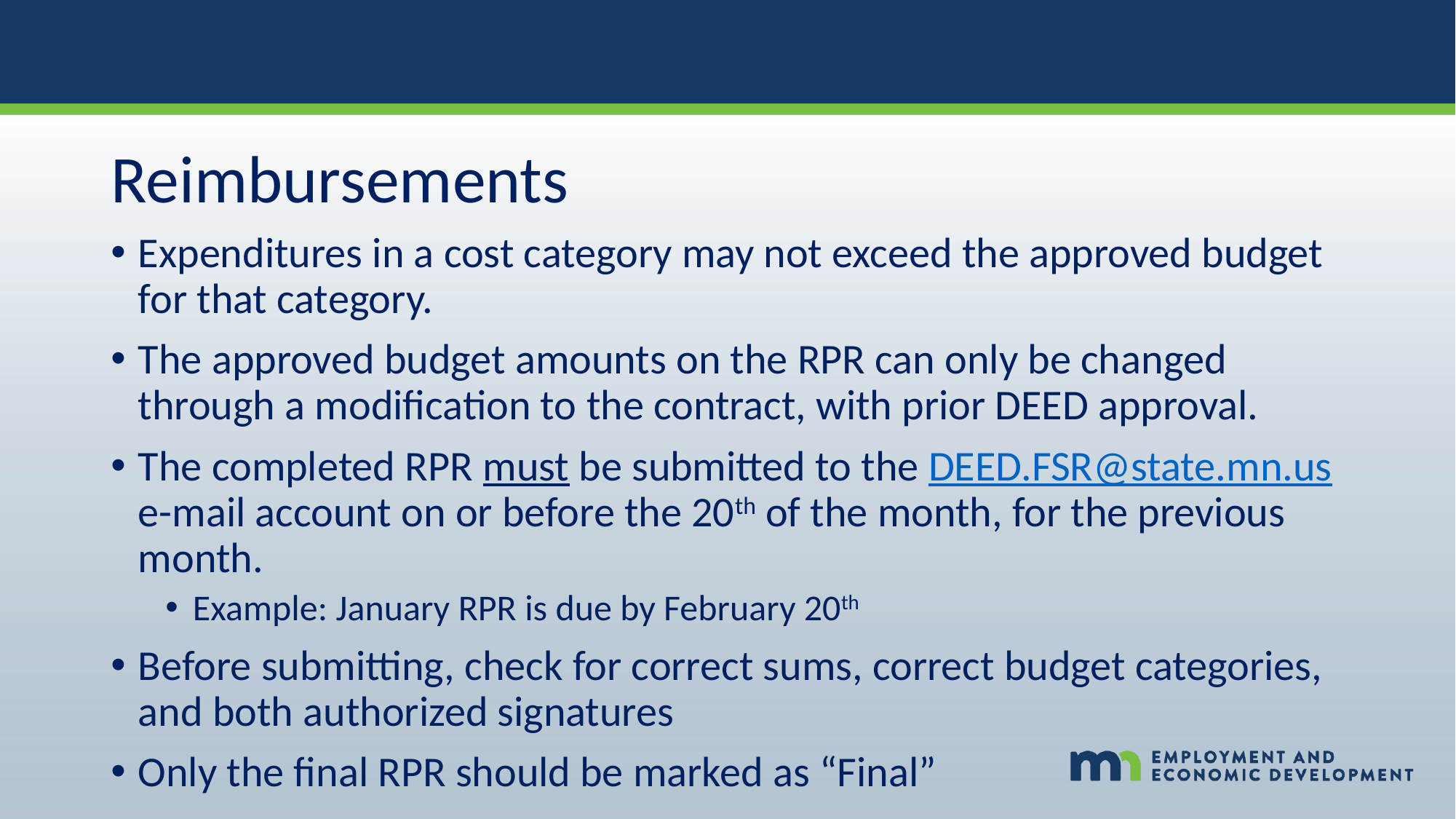

# Reimbursements
Expenditures in a cost category may not exceed the approved budget for that category.
The approved budget amounts on the RPR can only be changed through a modification to the contract, with prior DEED approval.
The completed RPR must be submitted to the DEED.FSR@state.mn.us e-mail account on or before the 20th of the month, for the previous month.
Example: January RPR is due by February 20th
Before submitting, check for correct sums, correct budget categories, and both authorized signatures
Only the final RPR should be marked as “Final”